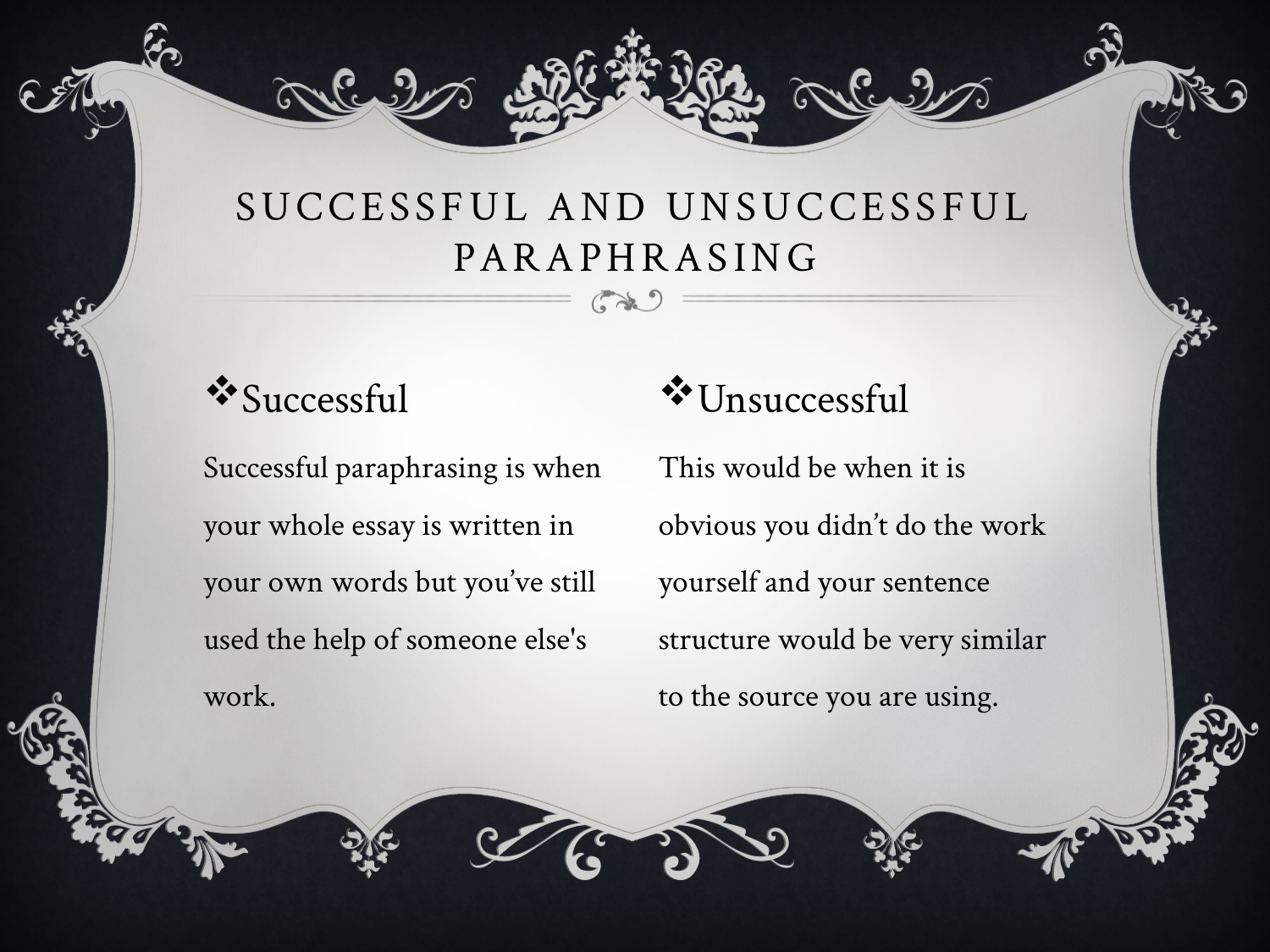

# Successful and unsuccessful paraphrasing
Successful
Successful paraphrasing is when your whole essay is written in your own words but you’ve still used the help of someone else's work.
Unsuccessful
This would be when it is obvious you didn’t do the work yourself and your sentence structure would be very similar to the source you are using.